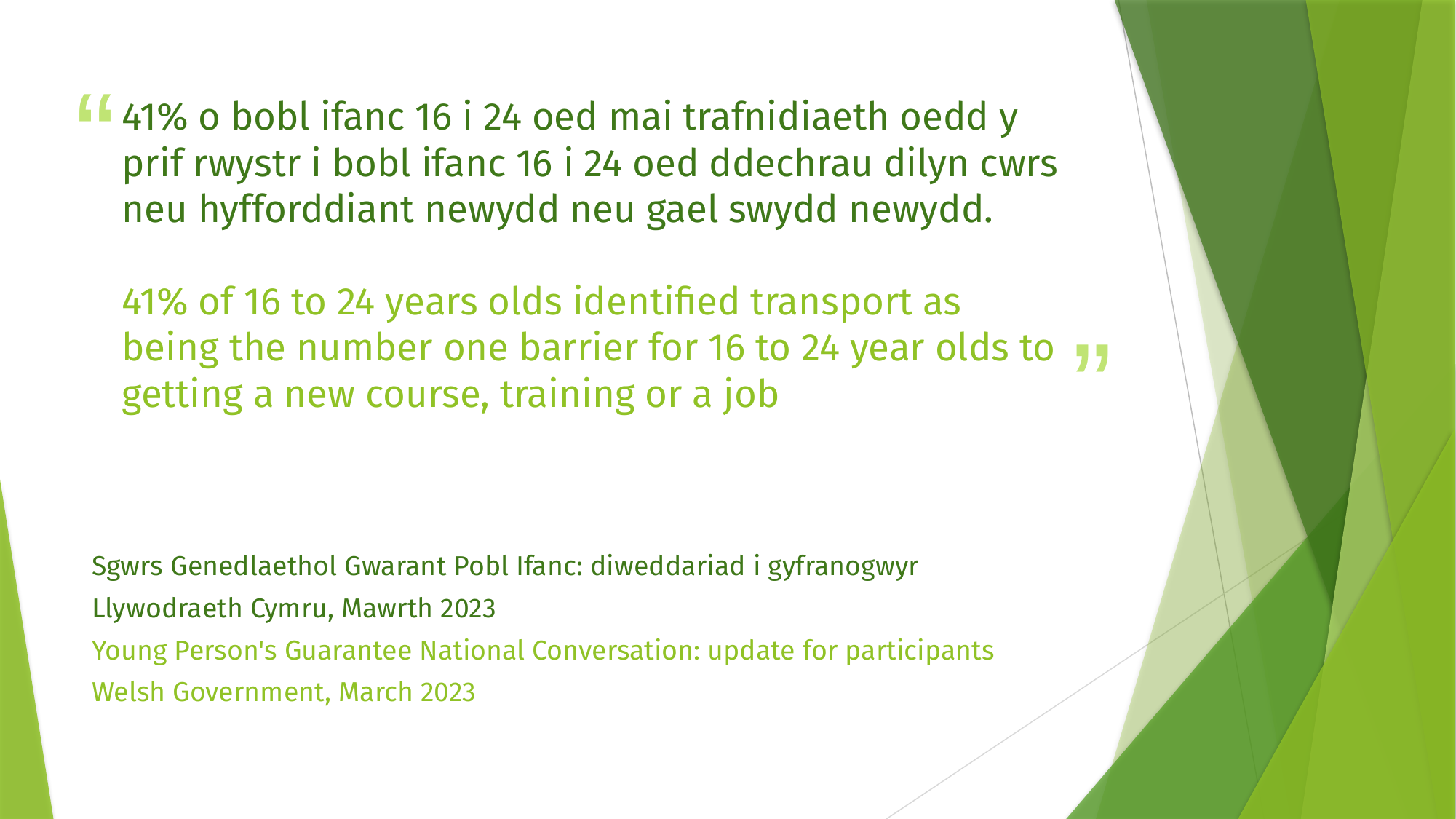

# 41% o bobl ifanc 16 i 24 oed mai trafnidiaeth oedd y prif rwystr i bobl ifanc 16 i 24 oed ddechrau dilyn cwrs neu hyfforddiant newydd neu gael swydd newydd. 41% of 16 to 24 years olds identified transport as being the number one barrier for 16 to 24 year olds to getting a new course, training or a job
Sgwrs Genedlaethol Gwarant Pobl Ifanc: diweddariad i gyfranogwyr
Llywodraeth Cymru, Mawrth 2023
Young Person's Guarantee National Conversation: update for participants
Welsh Government, March 2023